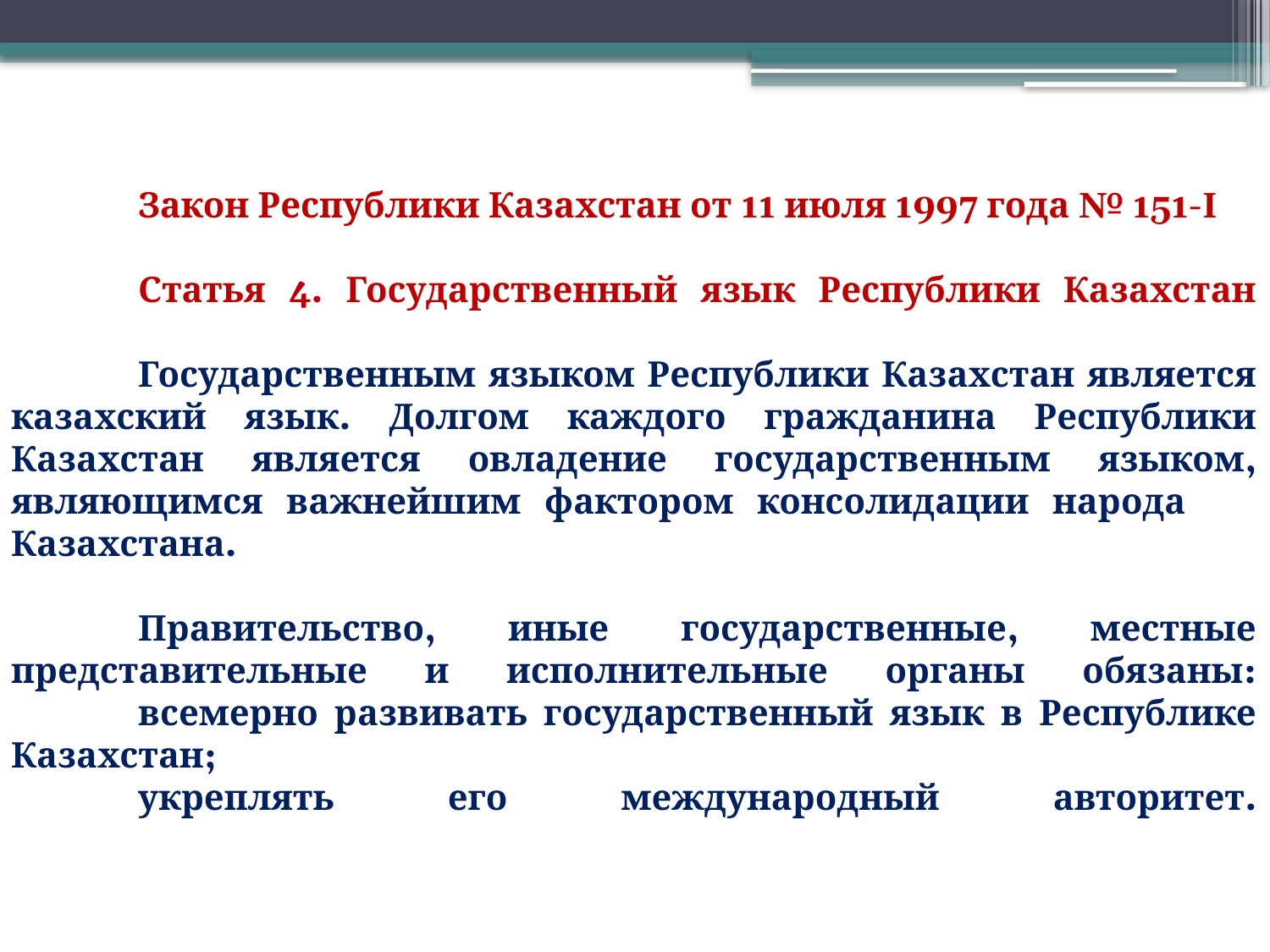

Закон Республики Казахстан от 11 июля 1997 года № 151-I

	Статья 4. Государственный язык Республики Казахстан
	Государственным языком Республики Казахстан является казахский язык. Долгом каждого гражданина Республики Казахстан является овладение государственным языком, являющимся важнейшим фактором консолидации народа    Казахстана.
	Правительство, иные государственные, местные представительные и исполнительные органы обязаны:
	всемерно развивать государственный язык в Республике Казахстан;
	укреплять его международный авторитет.